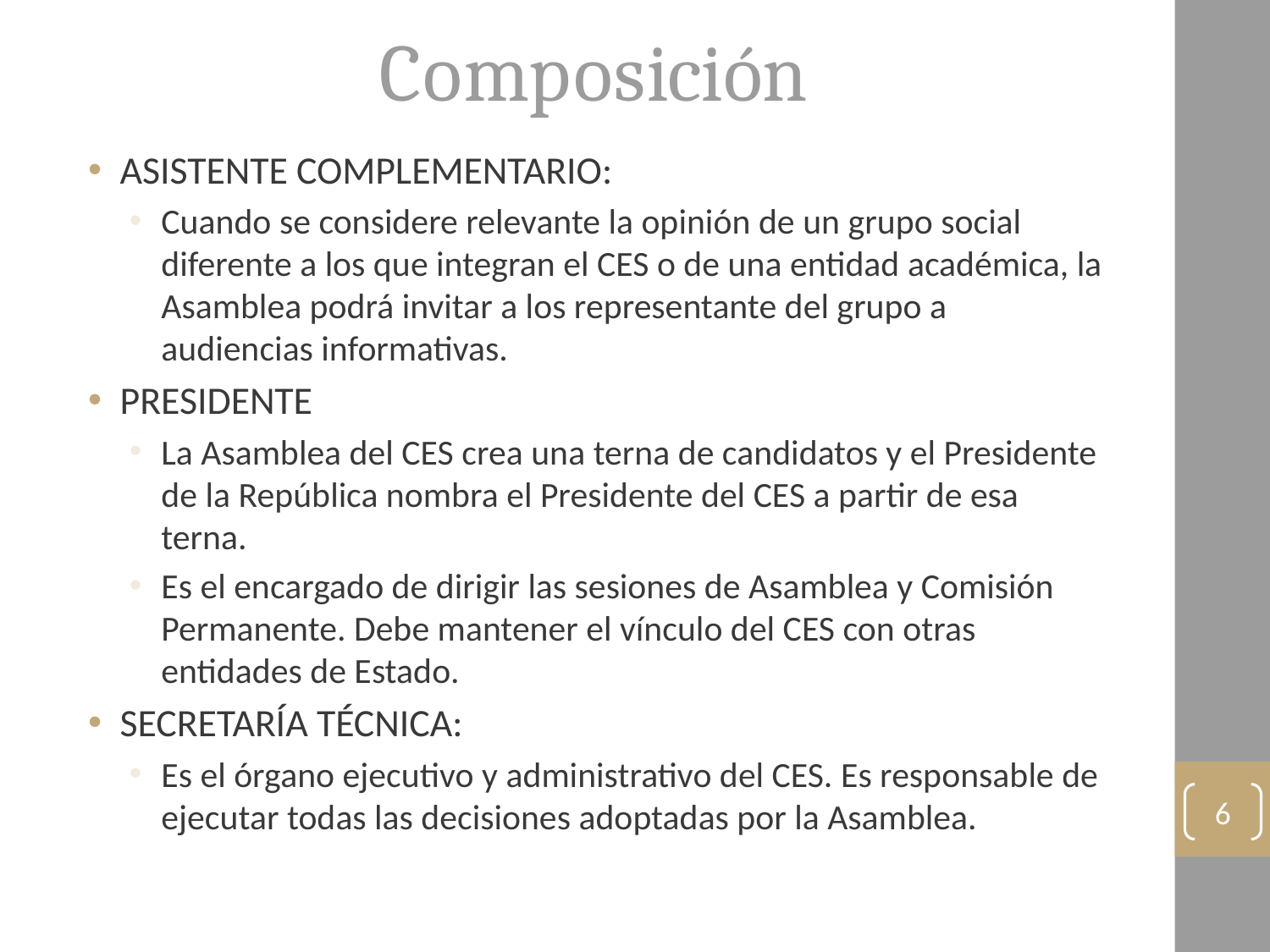

# Composición
ASISTENTE COMPLEMENTARIO:
Cuando se considere relevante la opinión de un grupo social diferente a los que integran el CES o de una entidad académica, la Asamblea podrá invitar a los representante del grupo a audiencias informativas.
PRESIDENTE
La Asamblea del CES crea una terna de candidatos y el Presidente de la República nombra el Presidente del CES a partir de esa terna.
Es el encargado de dirigir las sesiones de Asamblea y Comisión Permanente. Debe mantener el vínculo del CES con otras entidades de Estado.
SECRETARÍA TÉCNICA:
Es el órgano ejecutivo y administrativo del CES. Es responsable de ejecutar todas las decisiones adoptadas por la Asamblea.

6